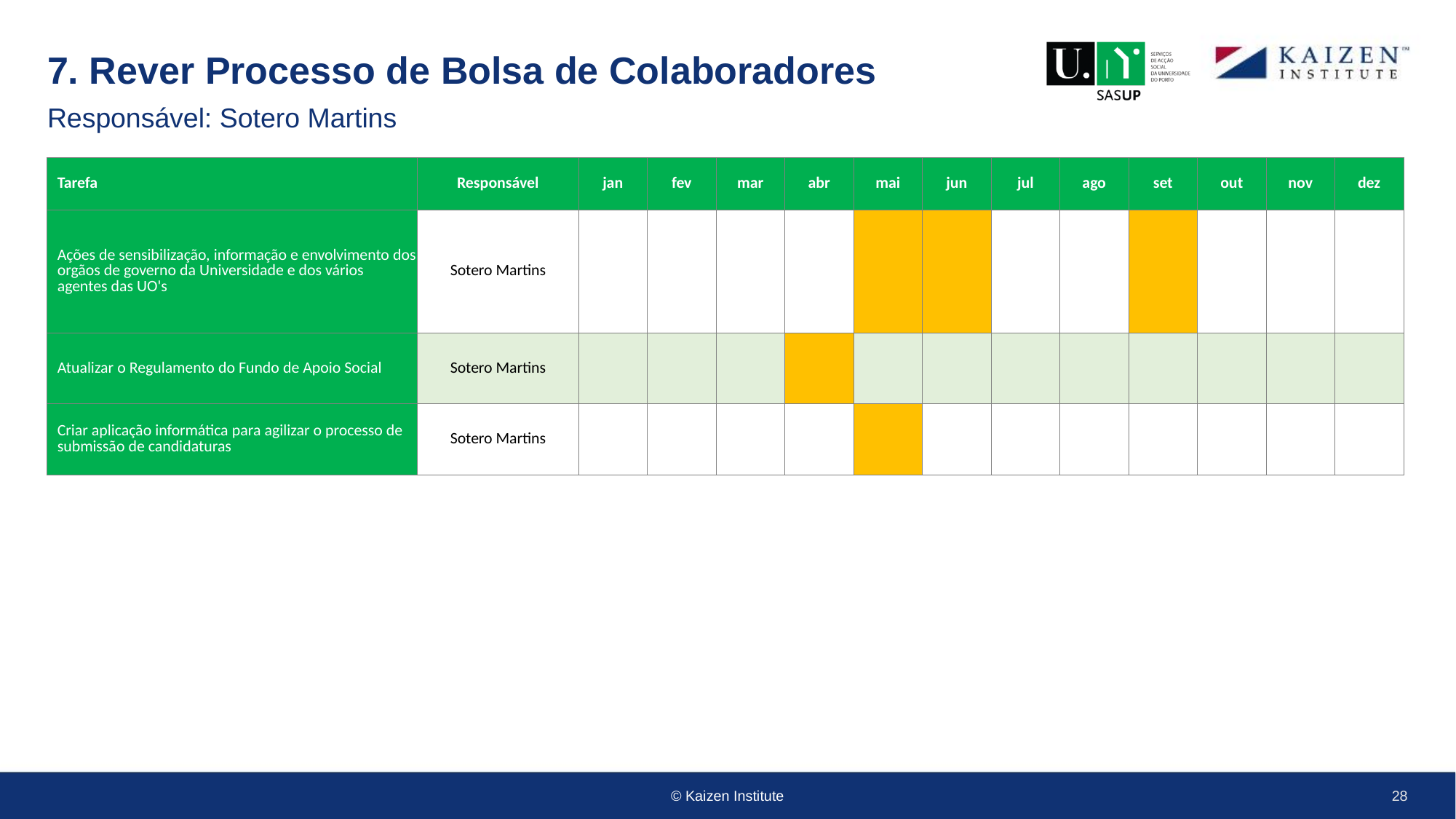

# 7. Rever Processo de Bolsa de Colaboradores
Responsável: Sotero Martins
| Tarefa | Responsável | jan | fev | mar | abr | mai | jun | jul | ago | set | out | nov | dez |
| --- | --- | --- | --- | --- | --- | --- | --- | --- | --- | --- | --- | --- | --- |
| Ações de sensibilização, informação e envolvimento dos orgãos de governo da Universidade e dos vários agentes das UO's | Sotero Martins |  |  |  |  |  |  |  |  |  |  |  |  |
| Atualizar o Regulamento do Fundo de Apoio Social | Sotero Martins |  |  |  |  |  |  |  |  |  |  |  |  |
| Criar aplicação informática para agilizar o processo de submissão de candidaturas | Sotero Martins |  |  |  |  |  |  |  |  |  |  |  |  |